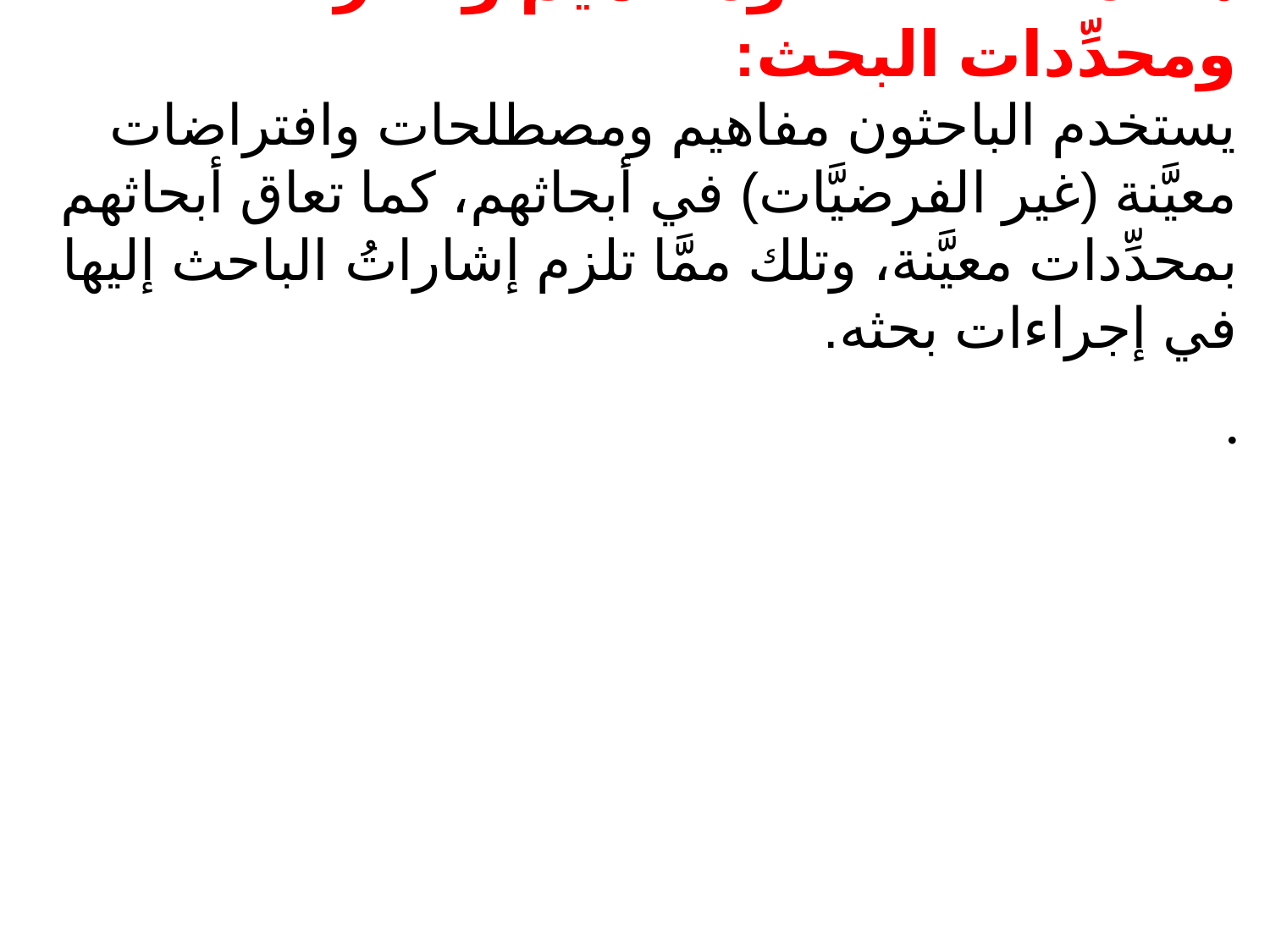

هـ - مصطلحات ومفاهيم وافتراضات ومحدِّدات البحث:
يستخدم الباحثون مفاهيم ومصطلحات وافتراضات معيَّنة (غير الفرضيَّات) في أبحاثهم، كما تعاق أبحاثهم بمحدِّدات معيَّنة، وتلك ممَّا تلزم إشاراتُ الباحث إليها في إجراءات بحثه.